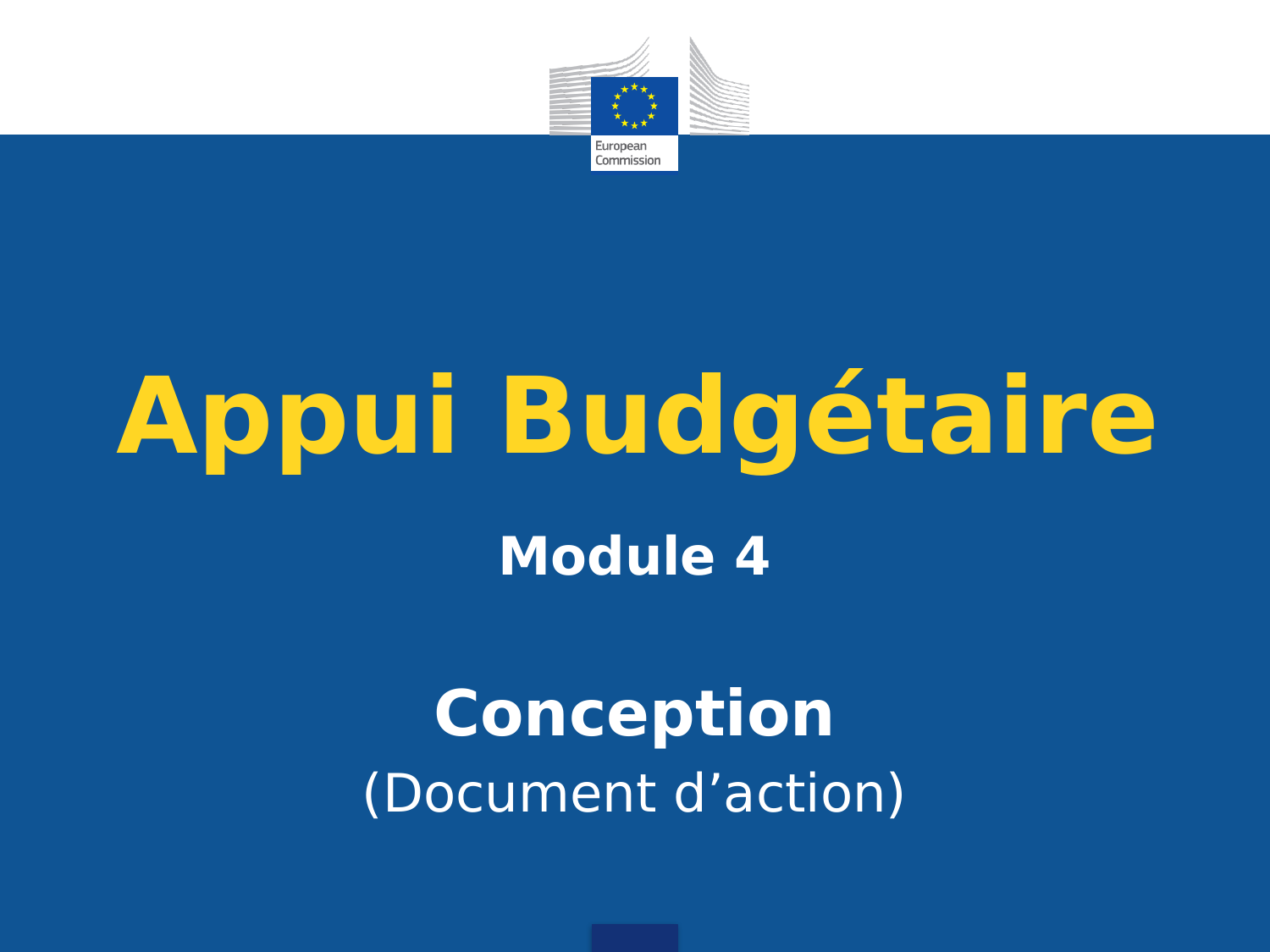

# Appui Budgétaire
Module 4

Conception
(Document d’action)